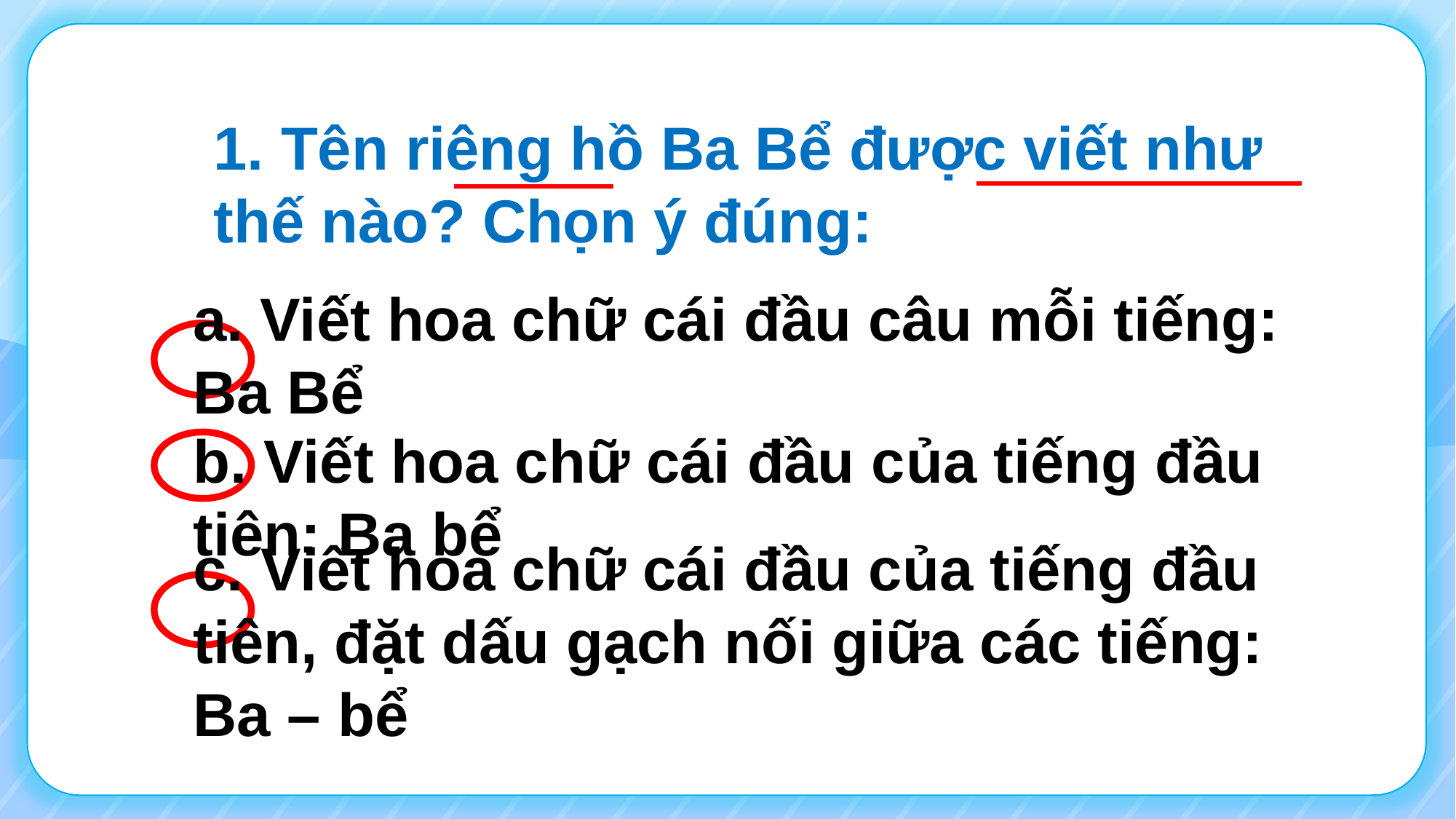

1. Tên riêng hồ Ba Bể được viết như thế nào? Chọn ý đúng:

a. Viết hoa chữ cái đầu câu mỗi tiếng: Ba Bể

b. Viết hoa chữ cái đầu của tiếng đầu tiên: Ba bể

c. Viết hoa chữ cái đầu của tiếng đầu tiên, đặt dấu gạch nối giữa các tiếng: Ba – bể